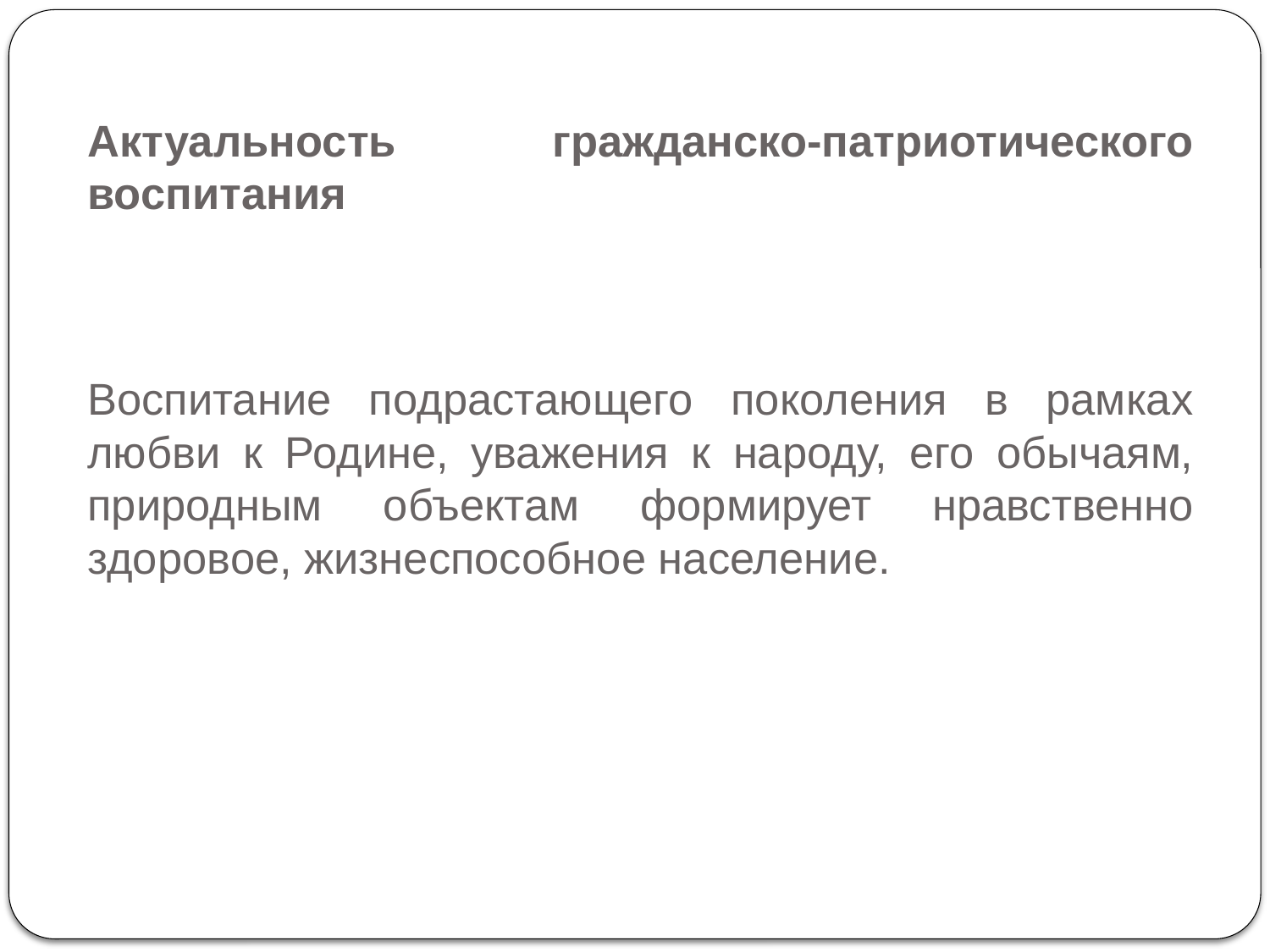

# Актуальность гражданско-патриотического воспитания Воспитание подрастающего поколения в рамках любви к Родине, уважения к народу, его обычаям, природным объектам формирует нравственно здоровое, жизнеспособное население.